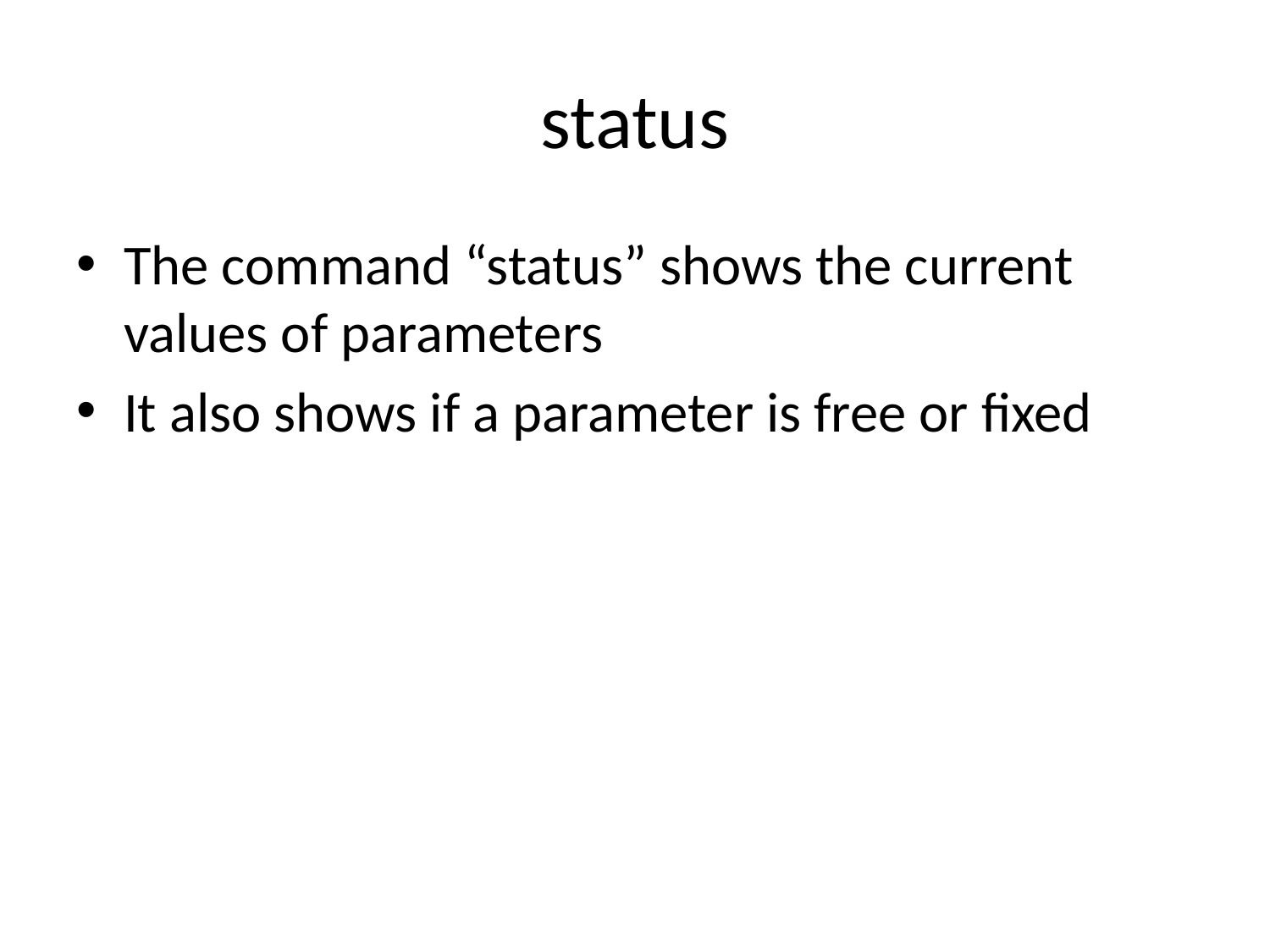

# status
The command “status” shows the current values of parameters
It also shows if a parameter is free or fixed